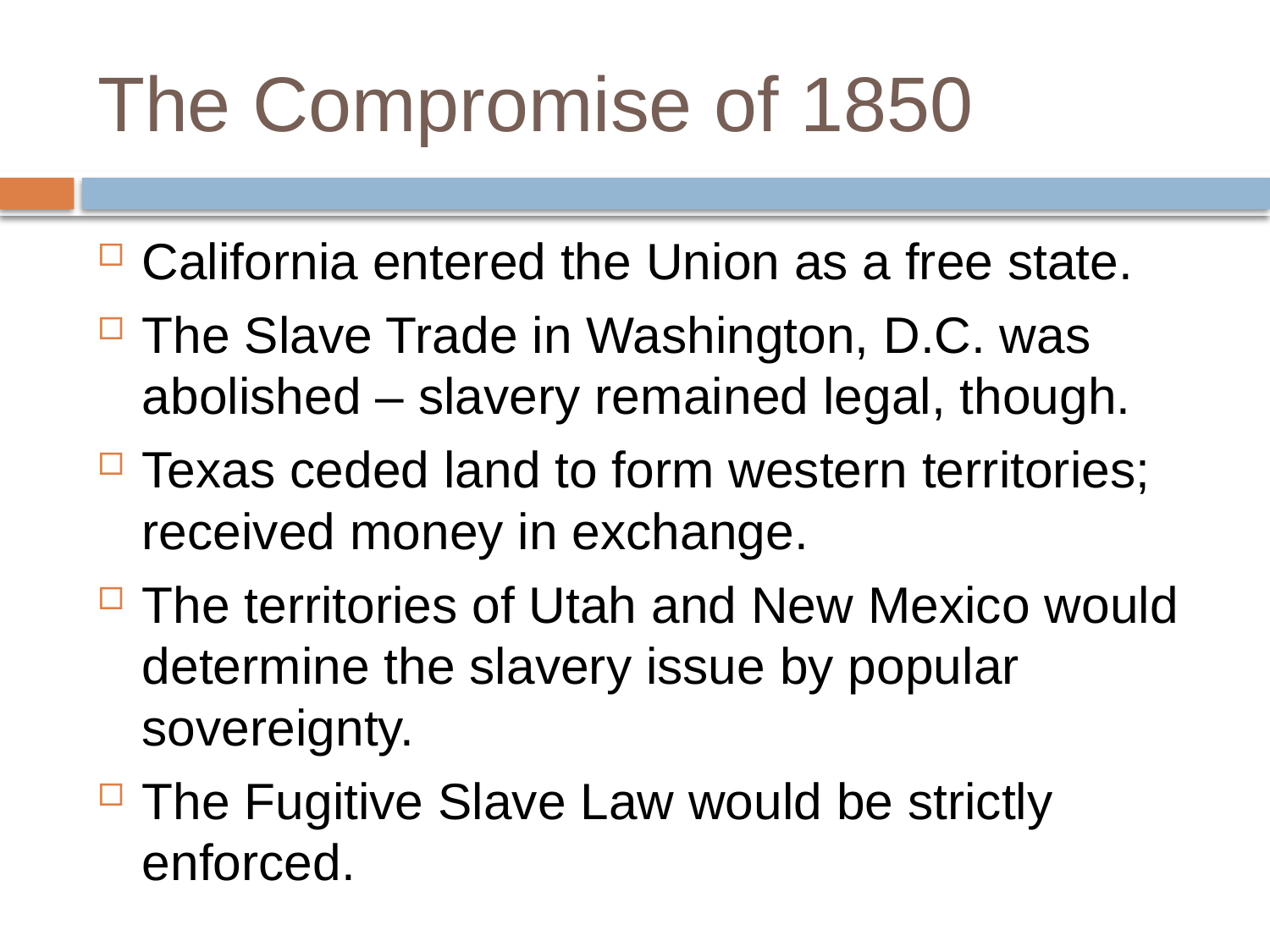

# The Compromise of 1850
California entered the Union as a free state.
The Slave Trade in Washington, D.C. was abolished – slavery remained legal, though.
Texas ceded land to form western territories; received money in exchange.
The territories of Utah and New Mexico would determine the slavery issue by popular sovereignty.
The Fugitive Slave Law would be strictly enforced.